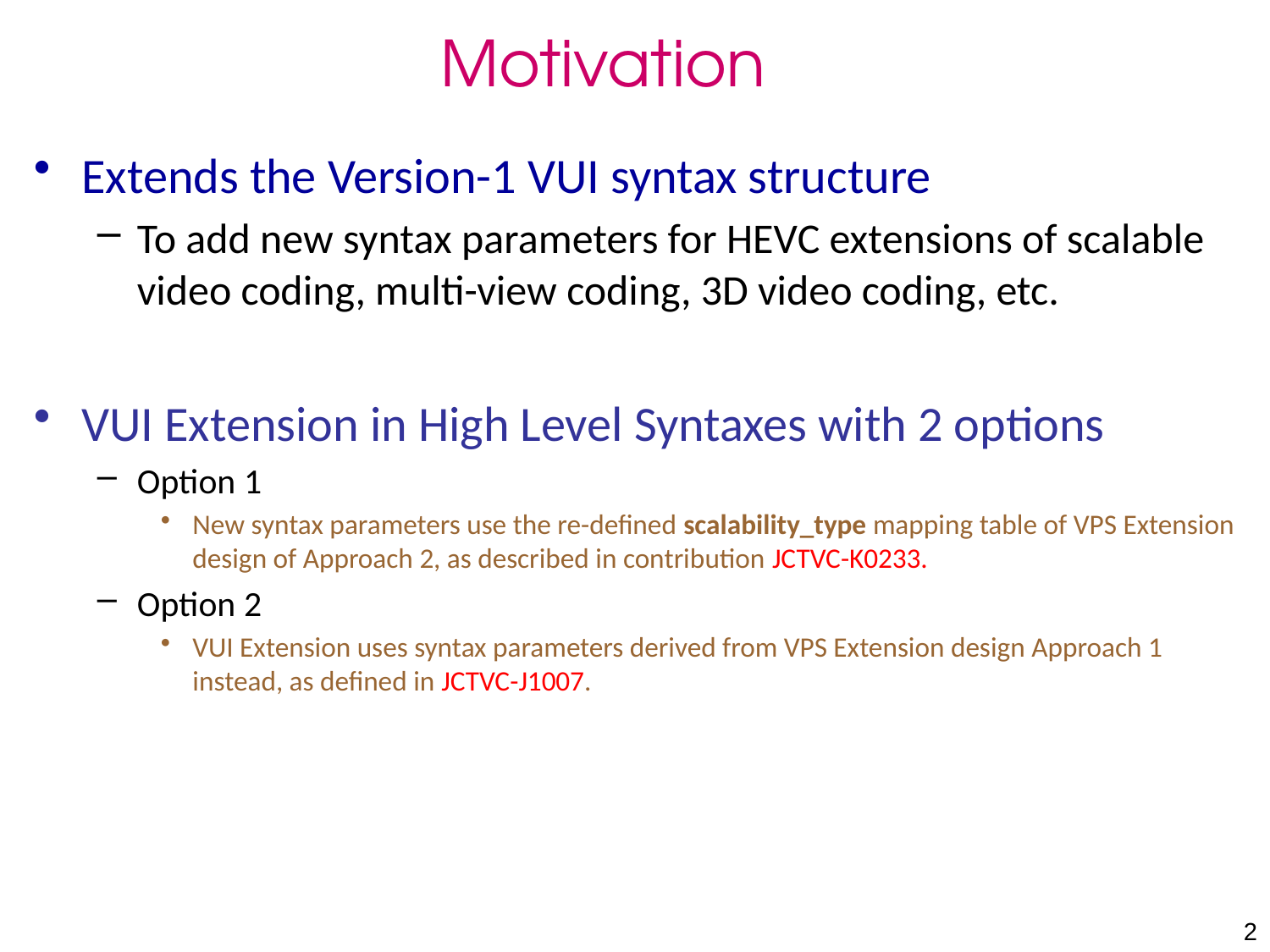

# Motivation
Extends the Version-1 VUI syntax structure
To add new syntax parameters for HEVC extensions of scalable video coding, multi-view coding, 3D video coding, etc.

VUI Extension in High Level Syntaxes with 2 options
Option 1
New syntax parameters use the re-defined scalability_type mapping table of VPS Extension design of Approach 2, as described in contribution JCTVC-K0233.
Option 2
VUI Extension uses syntax parameters derived from VPS Extension design Approach 1 instead, as defined in JCTVC-J1007.
2